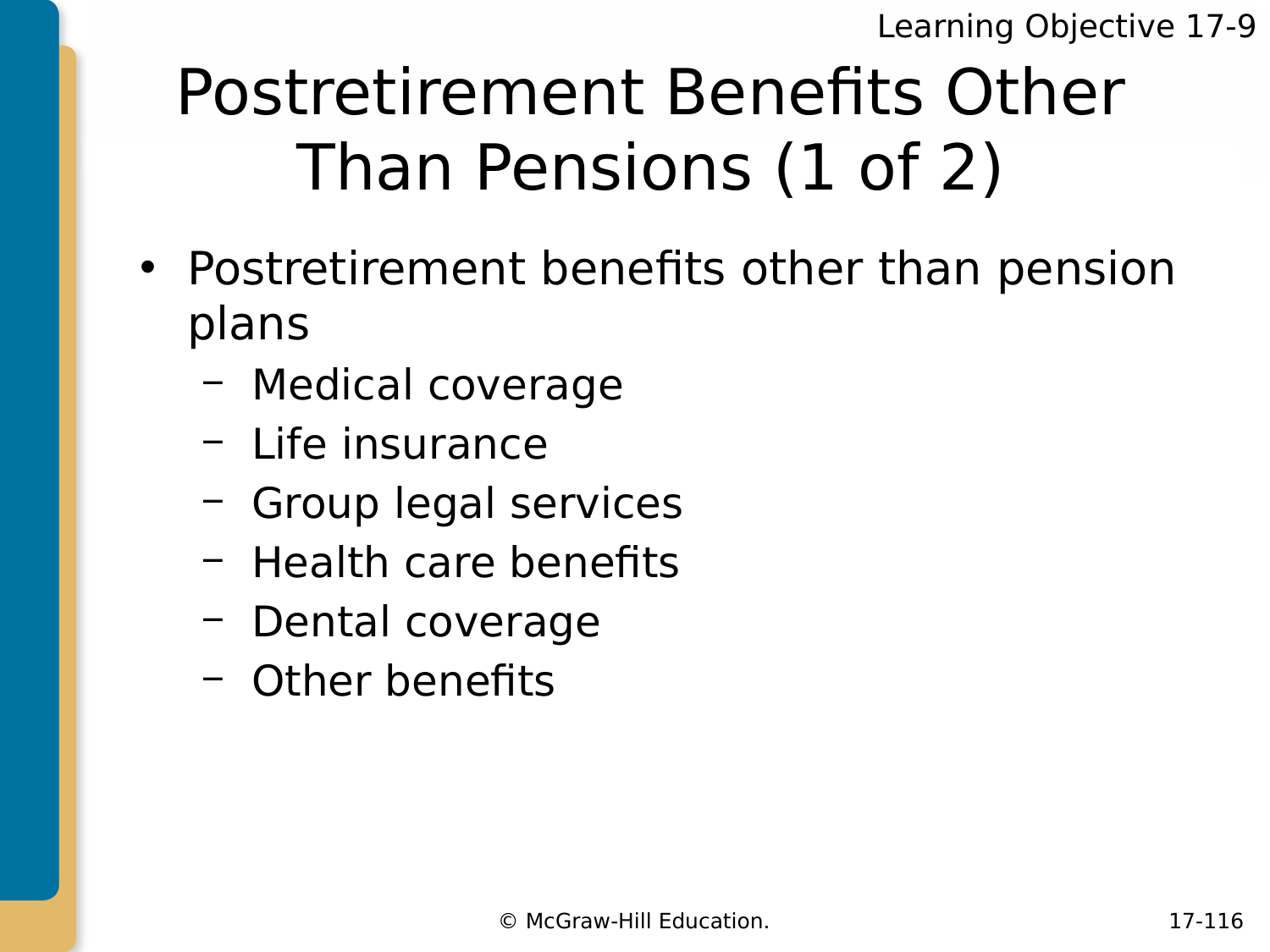

Learning Objective 17-9
# Postretirement Benefits Other Than Pensions (1 of 2)
Postretirement benefits other than pension plans
Medical coverage
Life insurance
Group legal services
Health care benefits
Dental coverage
Other benefits